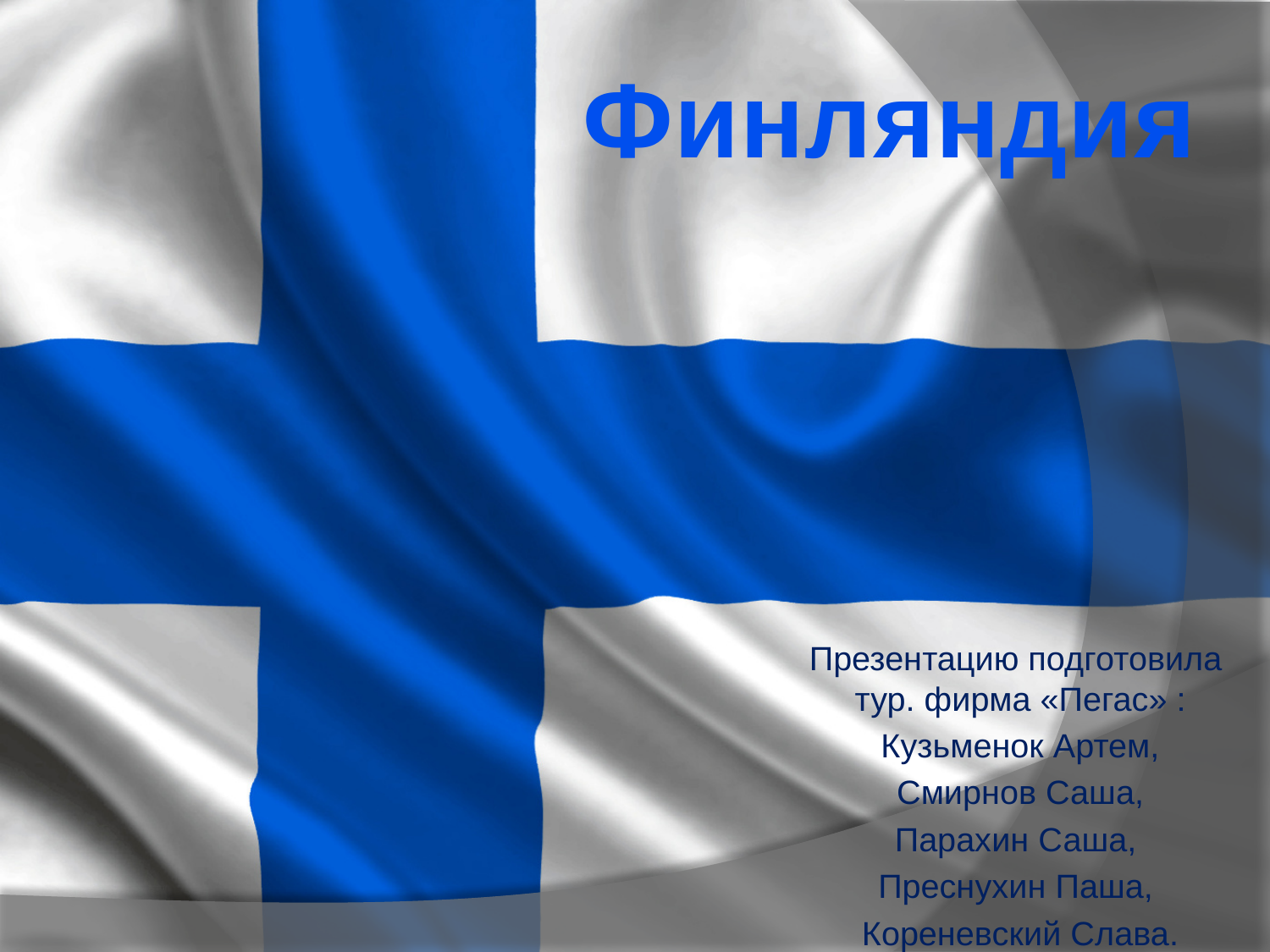

# Финляндия
Презентацию подготовила  тур. фирма «Пегас» :
Кузьменок Артем,
Смирнов Саша,
Парахин Саша,
Преснухин Паша,
Кореневский Слава.